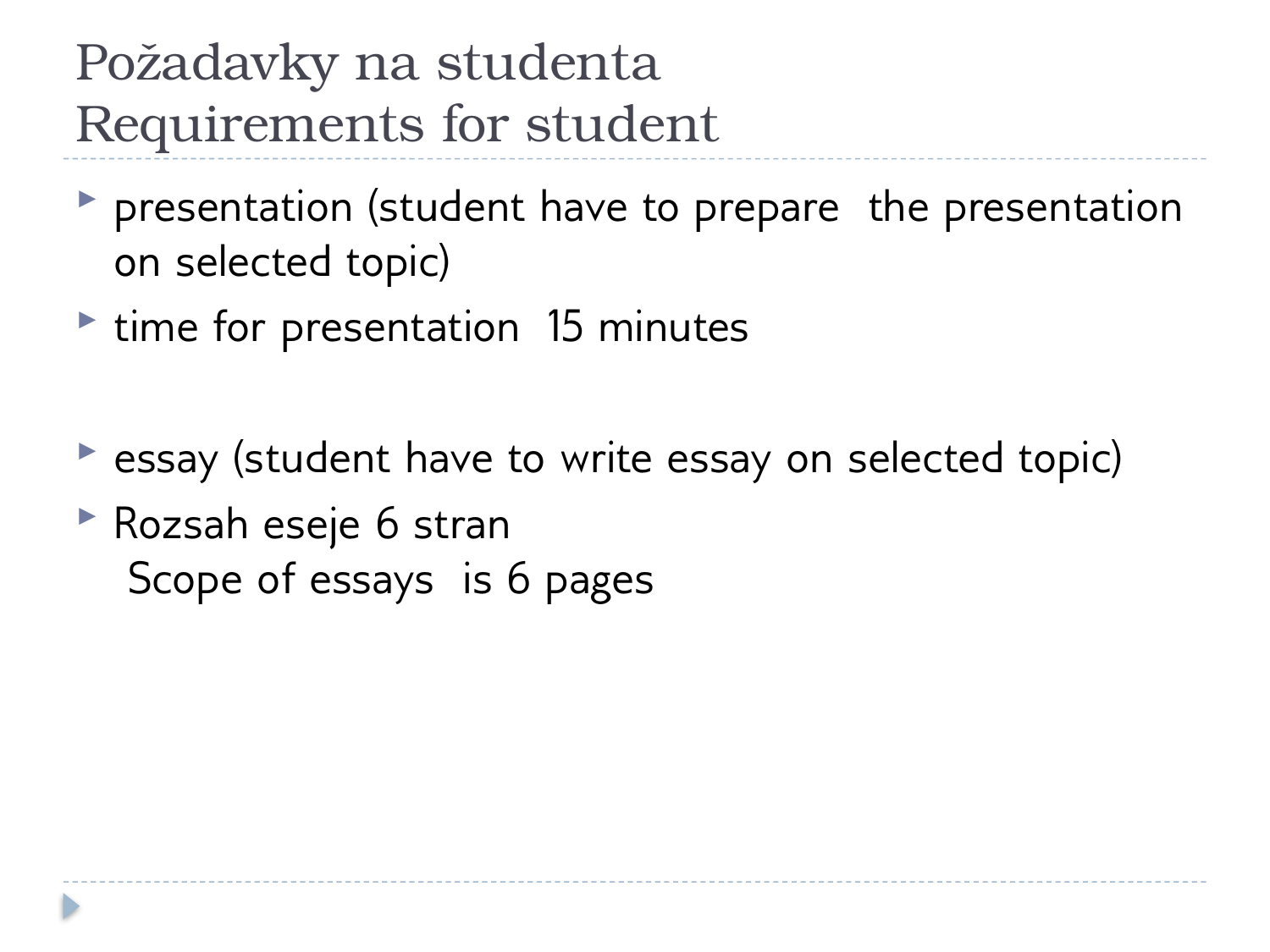

# Požadavky na studenta Requirements for student
presentation (student have to prepare  the presentation on selected topic)
time for presentation  15 minutes

essay (student have to write essay on selected topic)
Rozsah eseje 6 stran
 Scope of essays  is 6 pages